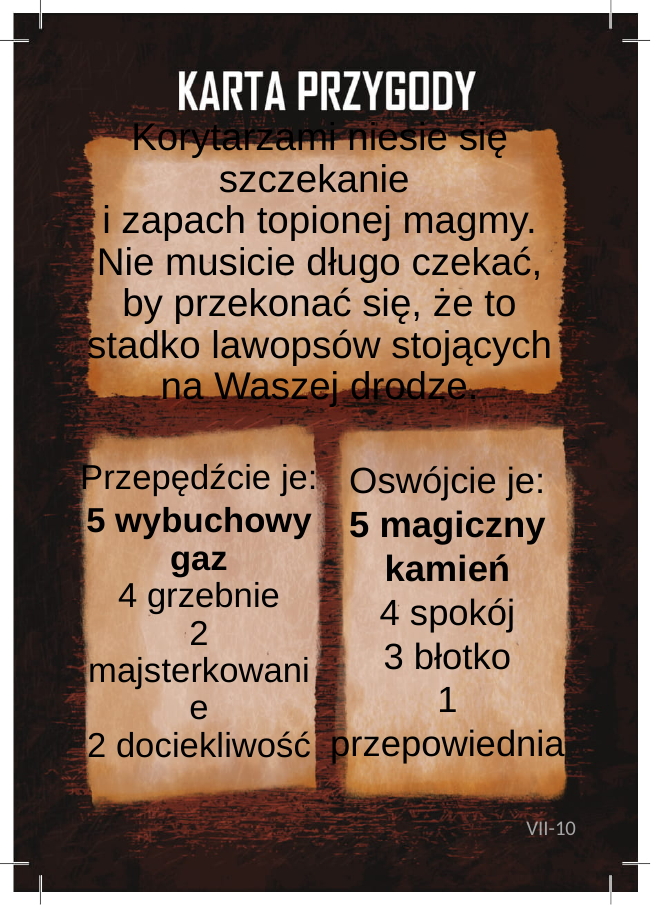

# Korytarzami niesie się szczekanie i zapach topionej magmy. Nie musicie długo czekać, by przekonać się, że to stadko lawopsów stojących na Waszej drodze.
Oswójcie je:
5 magiczny kamień
4 spokój
3 błotko
1 przepowiednia
Przepędźcie je:
5 wybuchowy gaz
4 grzebnie
2 majsterkowanie
2 dociekliwość
VII-10